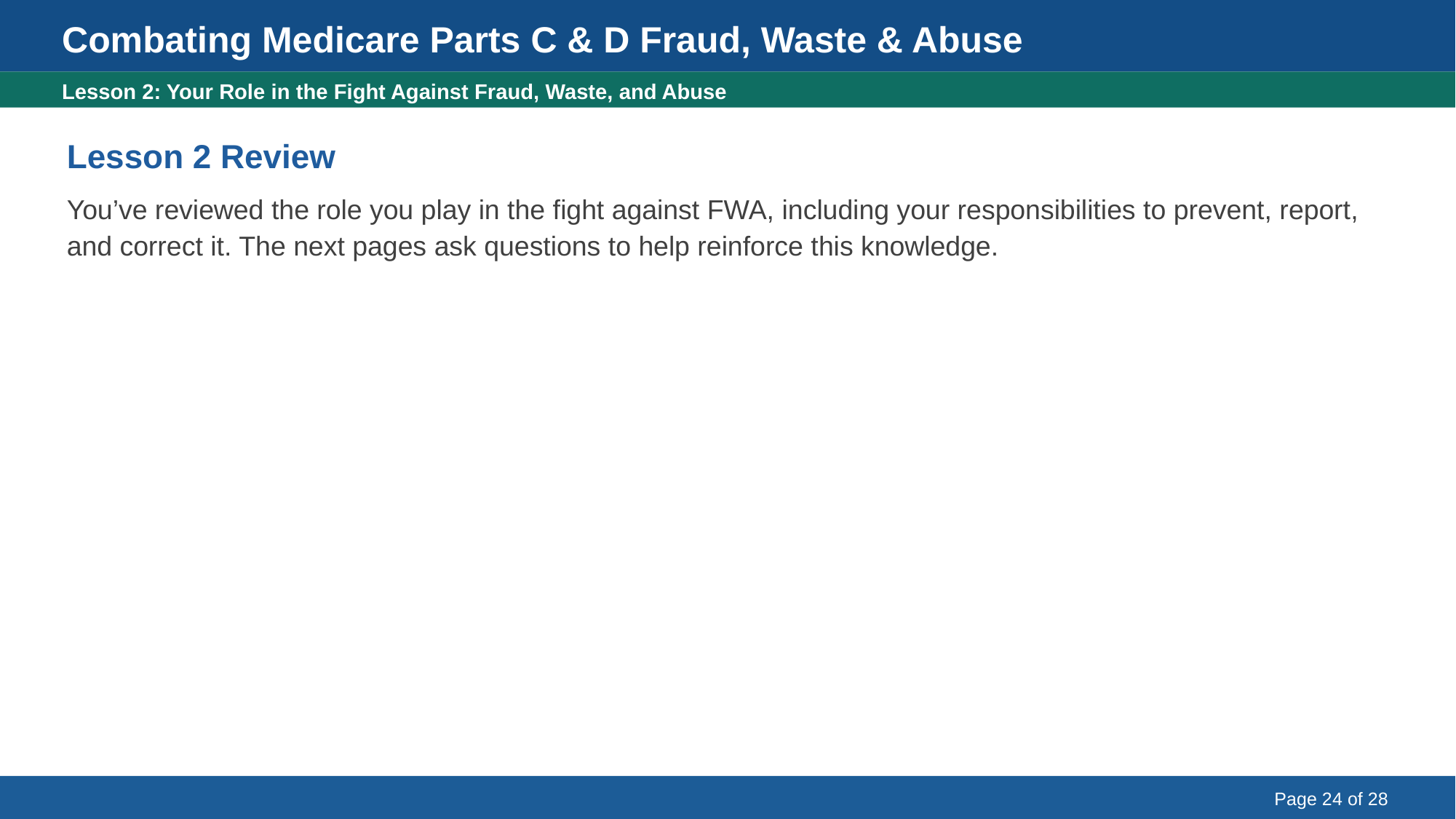

Combating Medicare Parts C & D Fraud, Waste & Abuse
Lesson 2 Review

Lesson 2: Your Role in the Fight Against Fraud, Waste, and Abuse
Lesson 2 Review
You’ve reviewed the role you play in the fight against FWA, including your responsibilities to prevent, report, and correct it. The next pages ask questions to help reinforce this knowledge.

Page 24 of 28